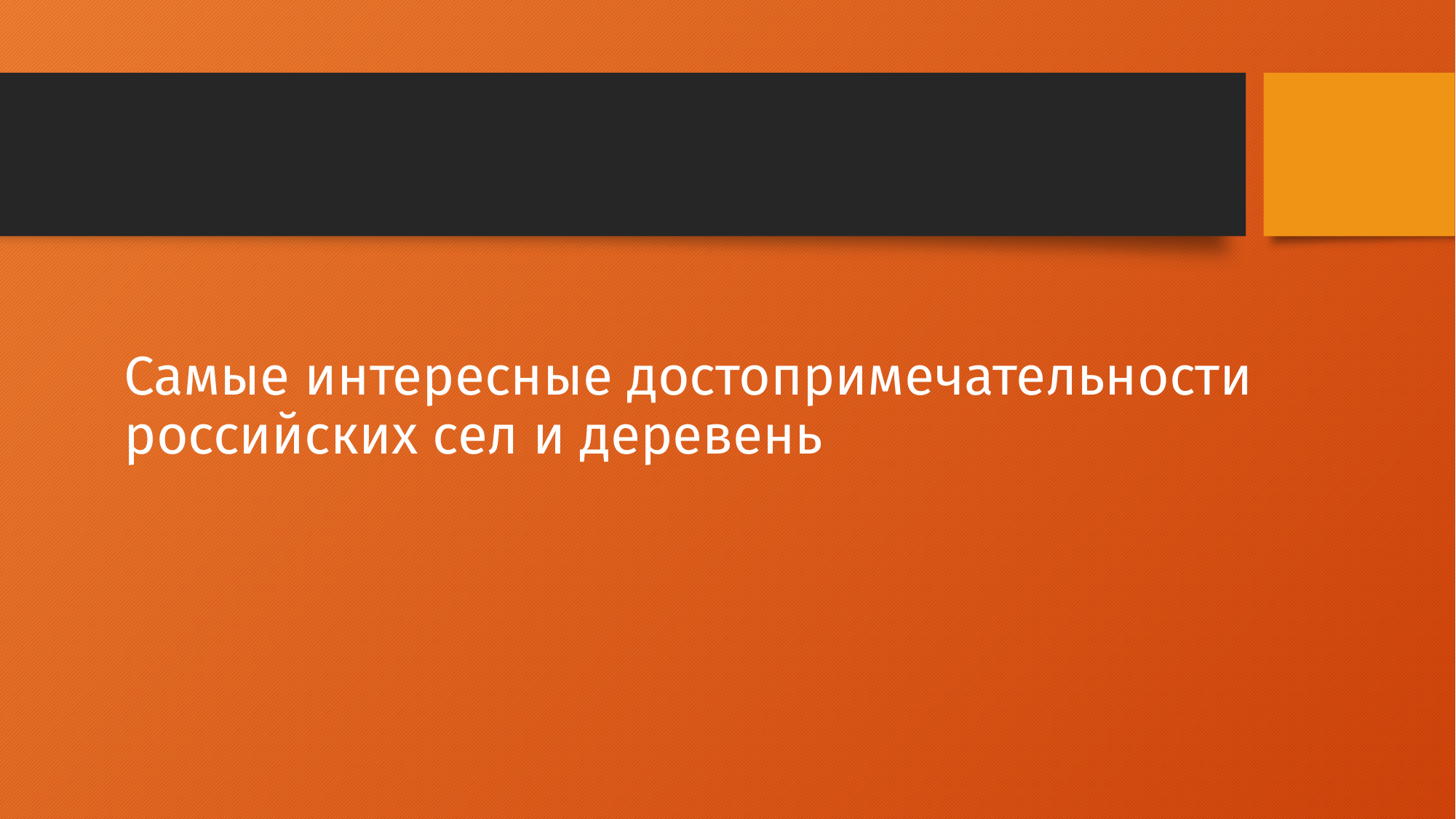

# Самые интересные достопримечательности российских сел и деревень